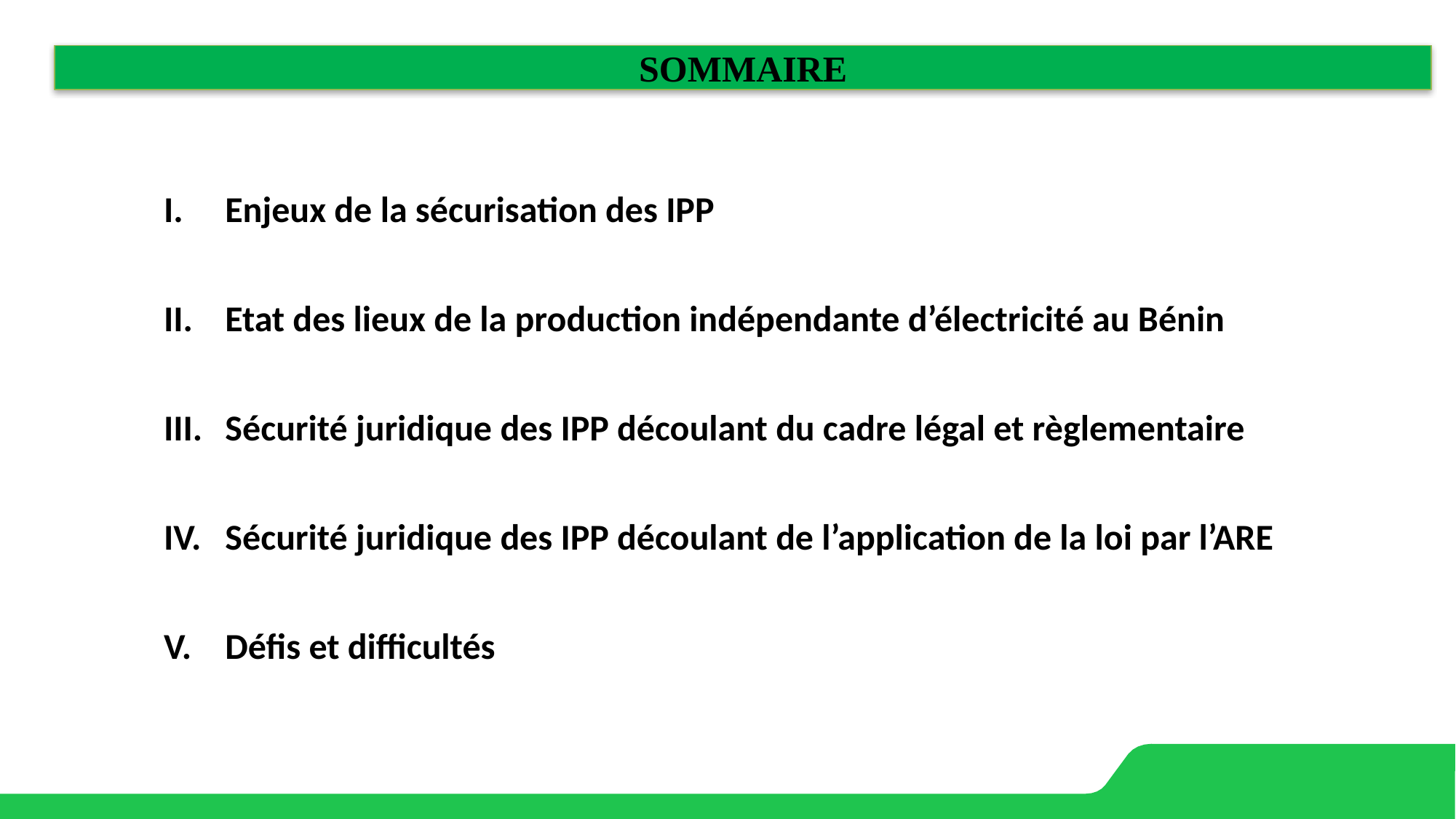

# SOMMAIRE
Enjeux de la sécurisation des IPP
Etat des lieux de la production indépendante d’électricité au Bénin
Sécurité juridique des IPP découlant du cadre légal et règlementaire
Sécurité juridique des IPP découlant de l’application de la loi par l’ARE
Défis et difficultés